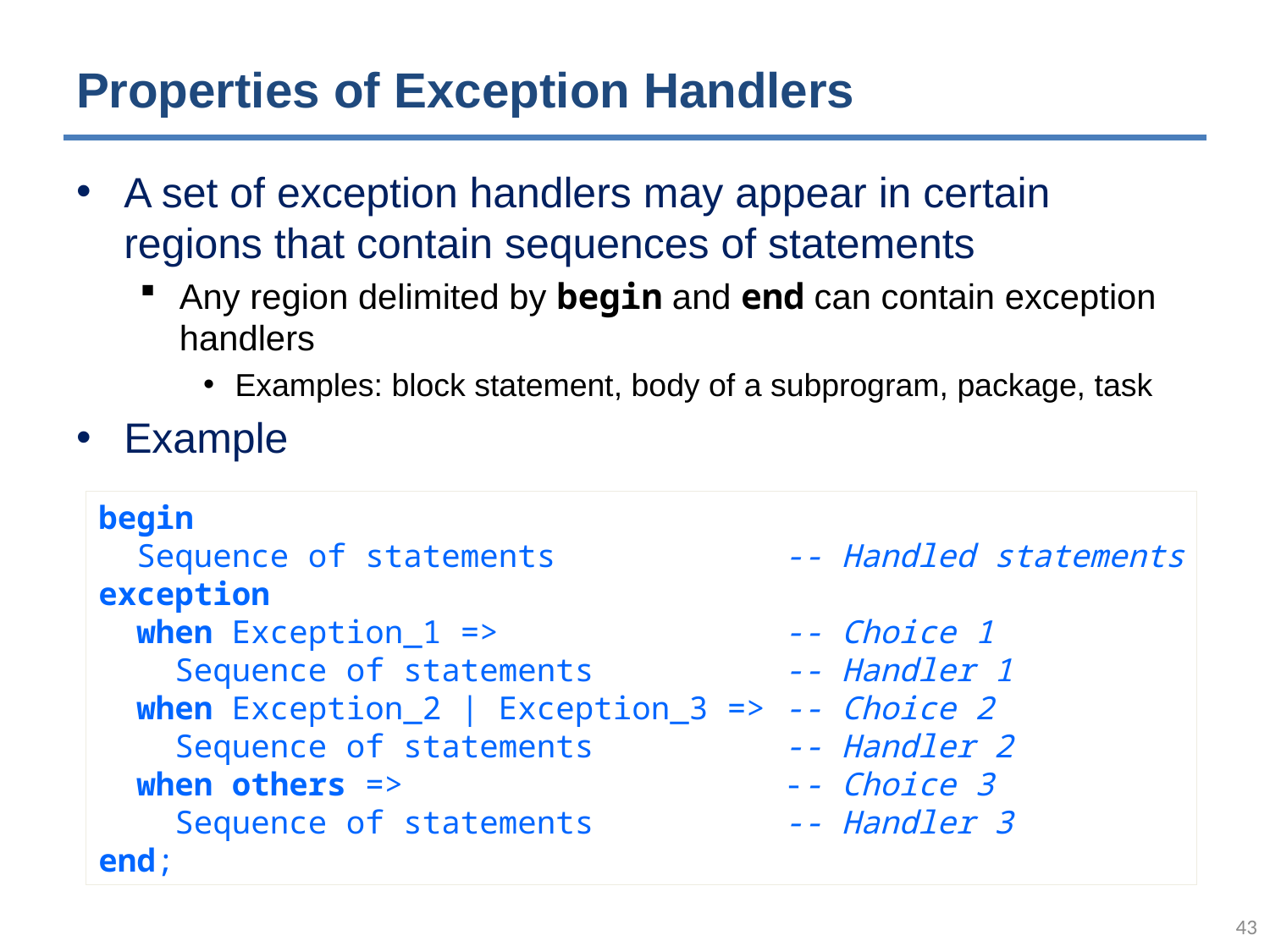

# Properties of Exception Handlers
A set of exception handlers may appear in certain regions that contain sequences of statements
Any region delimited by begin and end can contain exception handlers
Examples: block statement, body of a subprogram, package, task
Example

begin
  Sequence of statements            -- Handled statements
exception
  when Exception_1 =>               -- Choice 1
    Sequence of statements          -- Handler 1
  when Exception_2 | Exception_3 => -- Choice 2
    Sequence of statements          -- Handler 2
  when others =>                    -- Choice 3
    Sequence of statements          -- Handler 3
end;
43